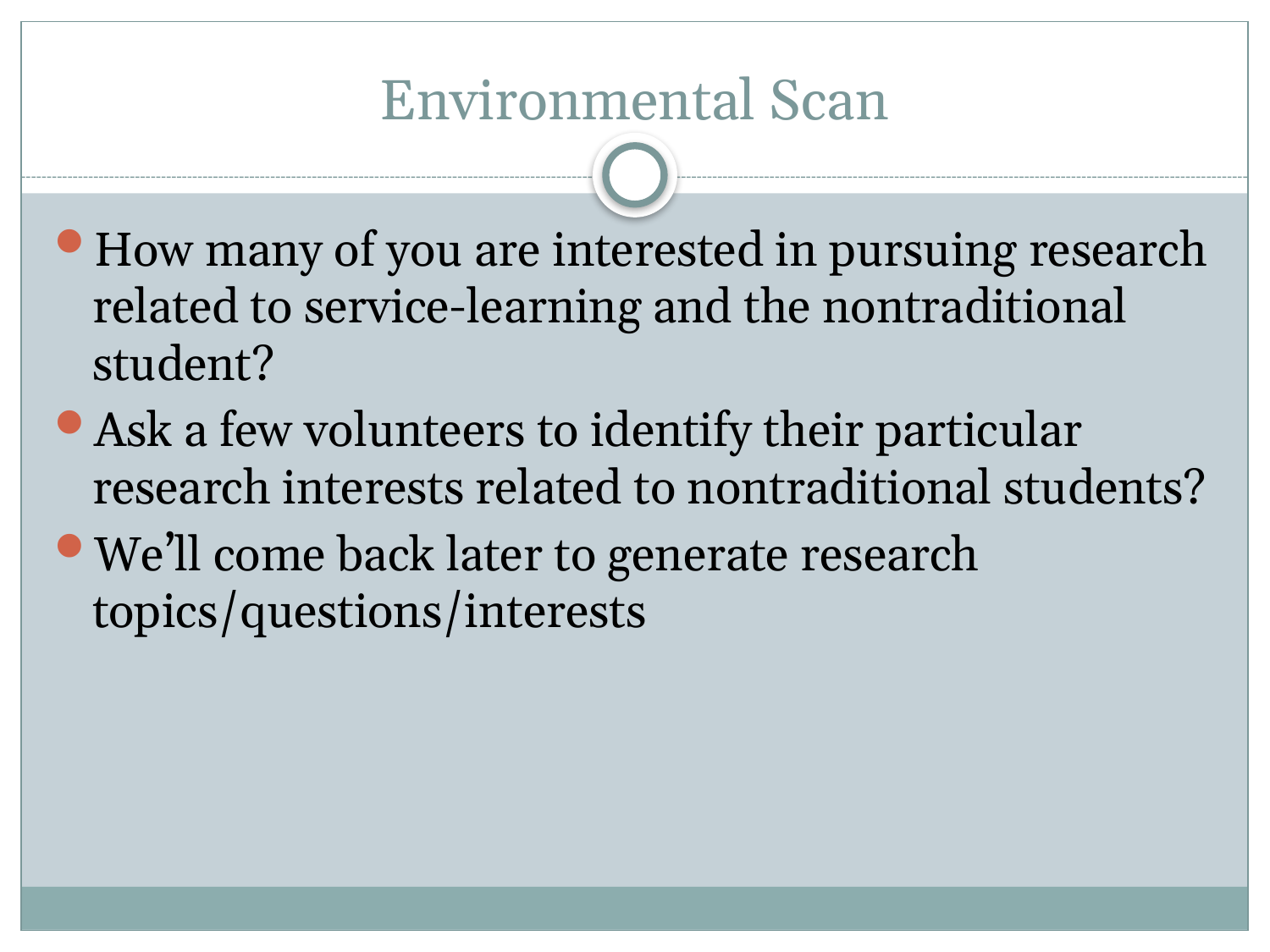

# Environmental Scan
How many of you are interested in pursuing research related to service-learning and the nontraditional student?
Ask a few volunteers to identify their particular research interests related to nontraditional students?
We’ll come back later to generate research topics/questions/interests